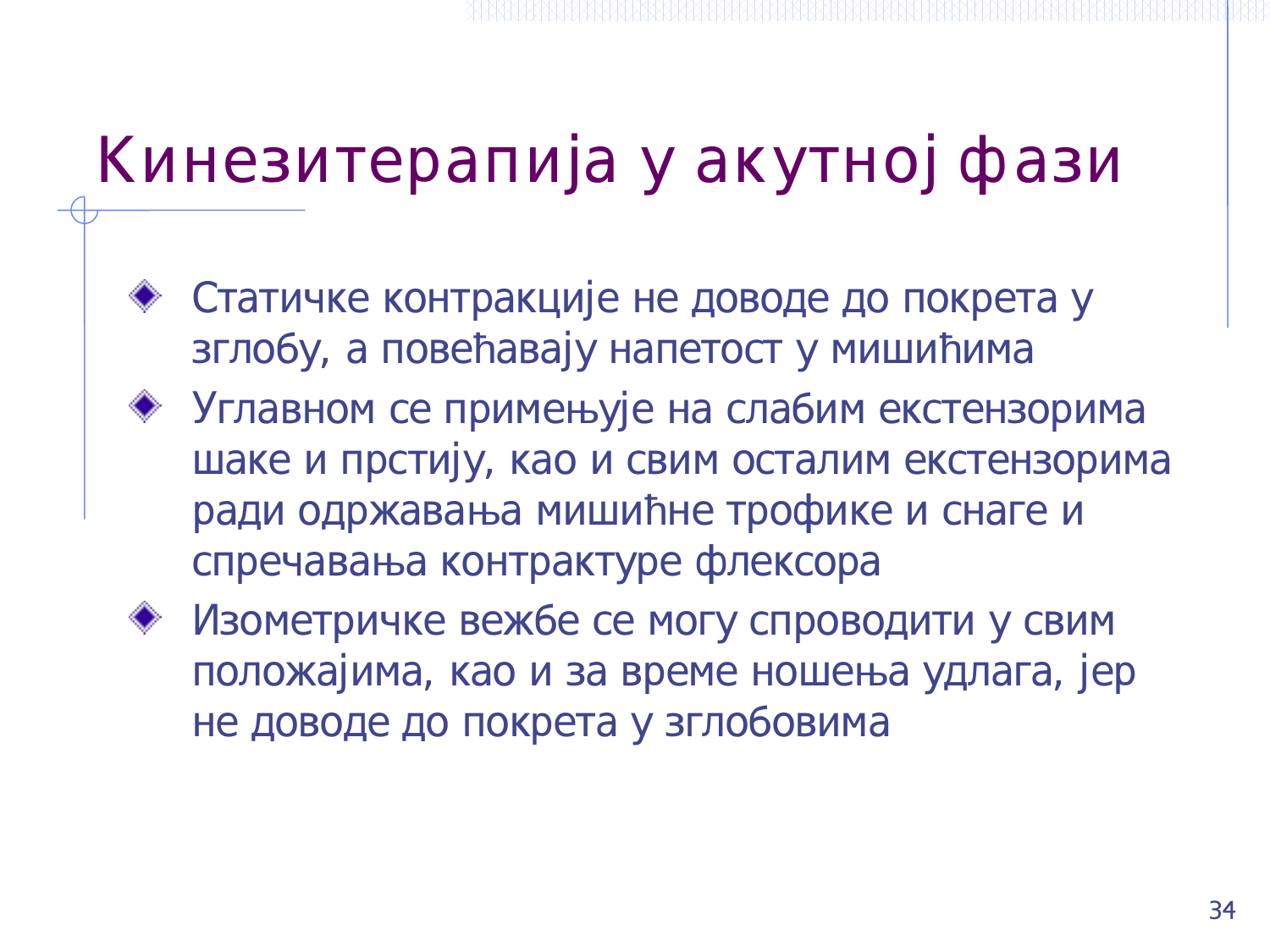

# Кинезитерапија у акутној фази
Статичке контракције не доводе до покрета у зглобу, а повећавају напетост у мишићима
Углавном се примењује на слабим екстензорима шаке и прстију, као и свим осталим екстензорима ради одржавања мишићне трофике и снаге и спречавања контрактуре флексора
Изометричке вежбе се могу спроводити у свим положајима, као и за време ношења удлага, јер не доводе до покрета у зглобовима
34